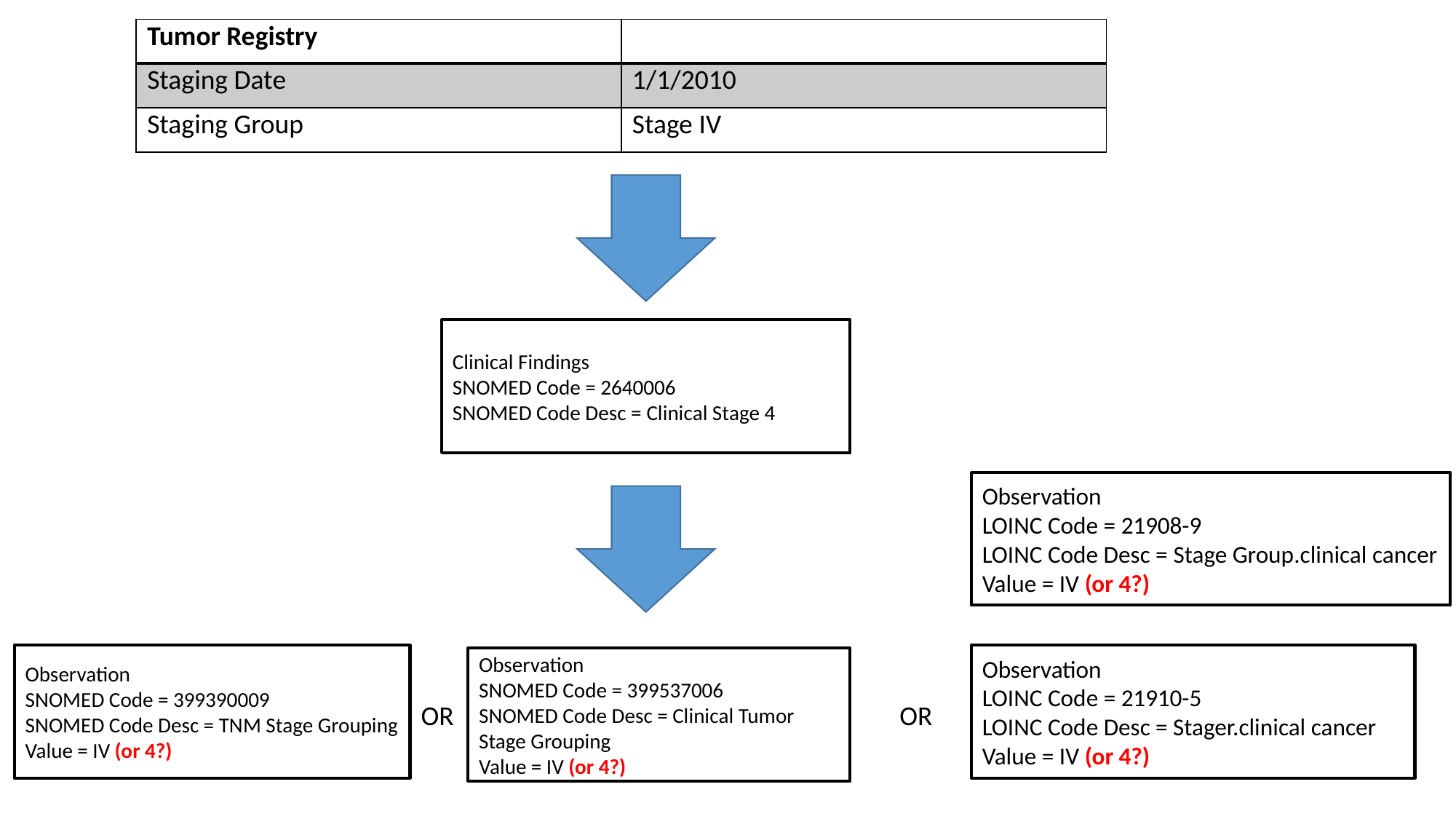

| Tumor Registry |  |
| --- | --- |
| Staging Date | 1/1/2010 |
| Staging Group | Stage IV |

Clinical Findings
SNOMED Code = 2640006
SNOMED Code Desc = Clinical Stage 4
Observation
LOINC Code = 21908-9
LOINC Code Desc = Stage Group.clinical cancer
Value = IV (or 4?)

Observation
SNOMED Code = 399390009
SNOMED Code Desc = TNM Stage Grouping
Value = IV (or 4?)
Observation
LOINC Code = 21910-5
LOINC Code Desc = Stager.clinical cancer
Value = IV (or 4?)
Observation
SNOMED Code = 399537006
SNOMED Code Desc = Clinical Tumor Stage Grouping
Value = IV (or 4?)
OR
OR